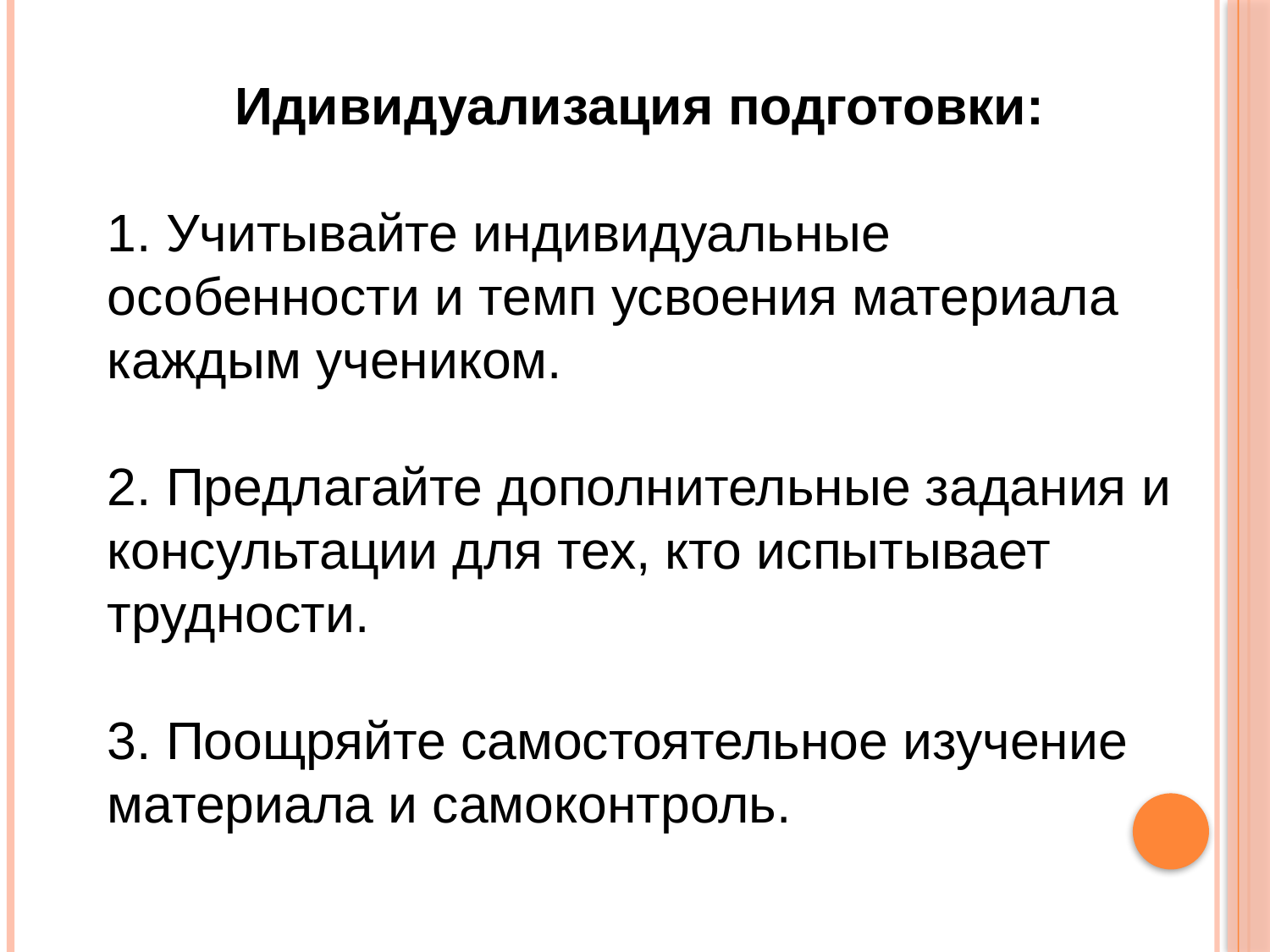

Идивидуализация подготовки:

1. Учитывайте индивидуальные особенности и темп усвоения материала каждым учеником.

2. Предлагайте дополнительные задания и консультации для тех, кто испытывает трудности.

3. Поощряйте самостоятельное изучение материала и самоконтроль.